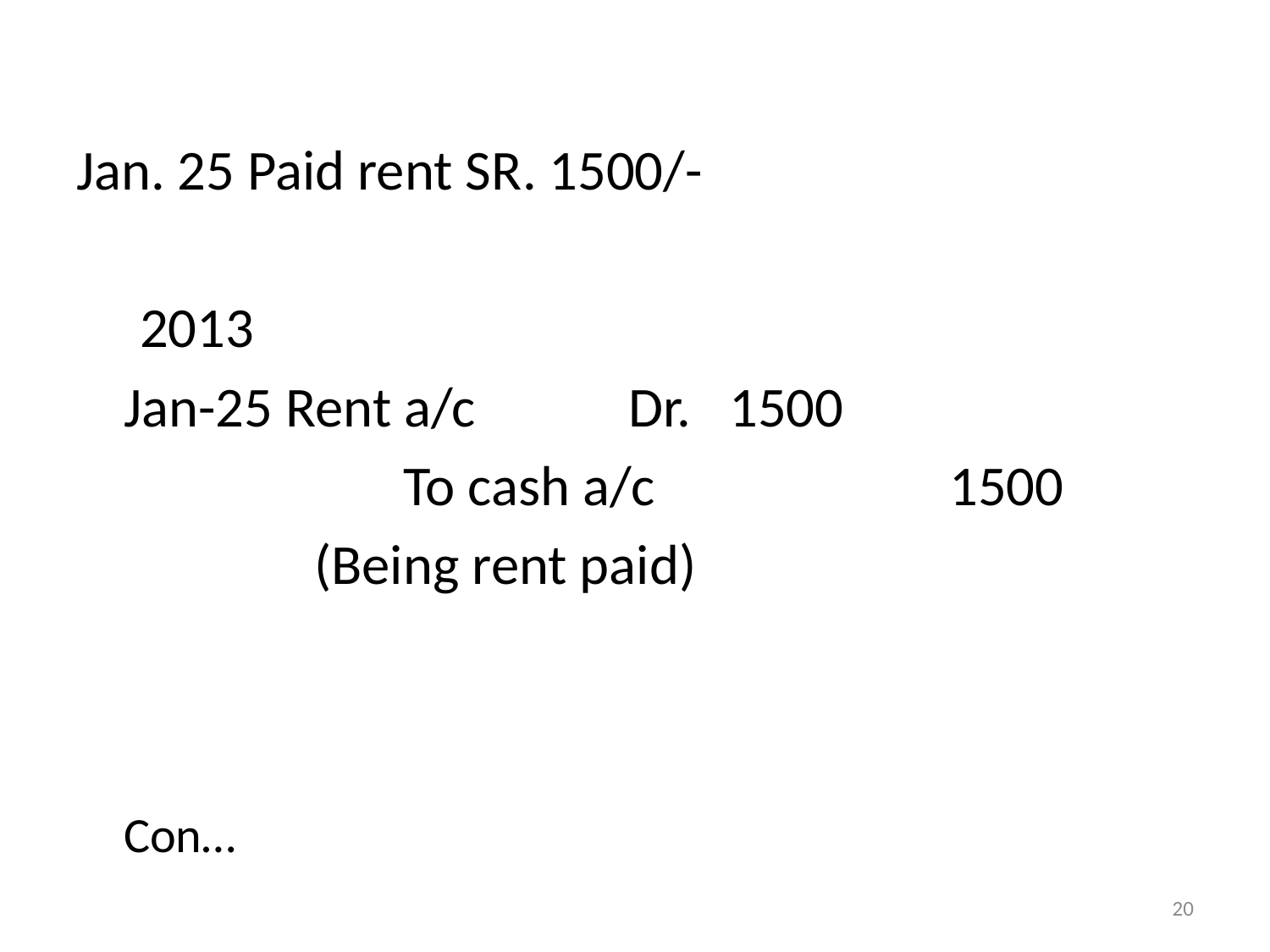

Jan. 25 Paid rent SR. 1500/-

     2013
	Jan-25 Rent a/c            Dr.   1500
        		  To cash a/c   		     1500
		     (Being rent paid)

														        	                  Con…

20